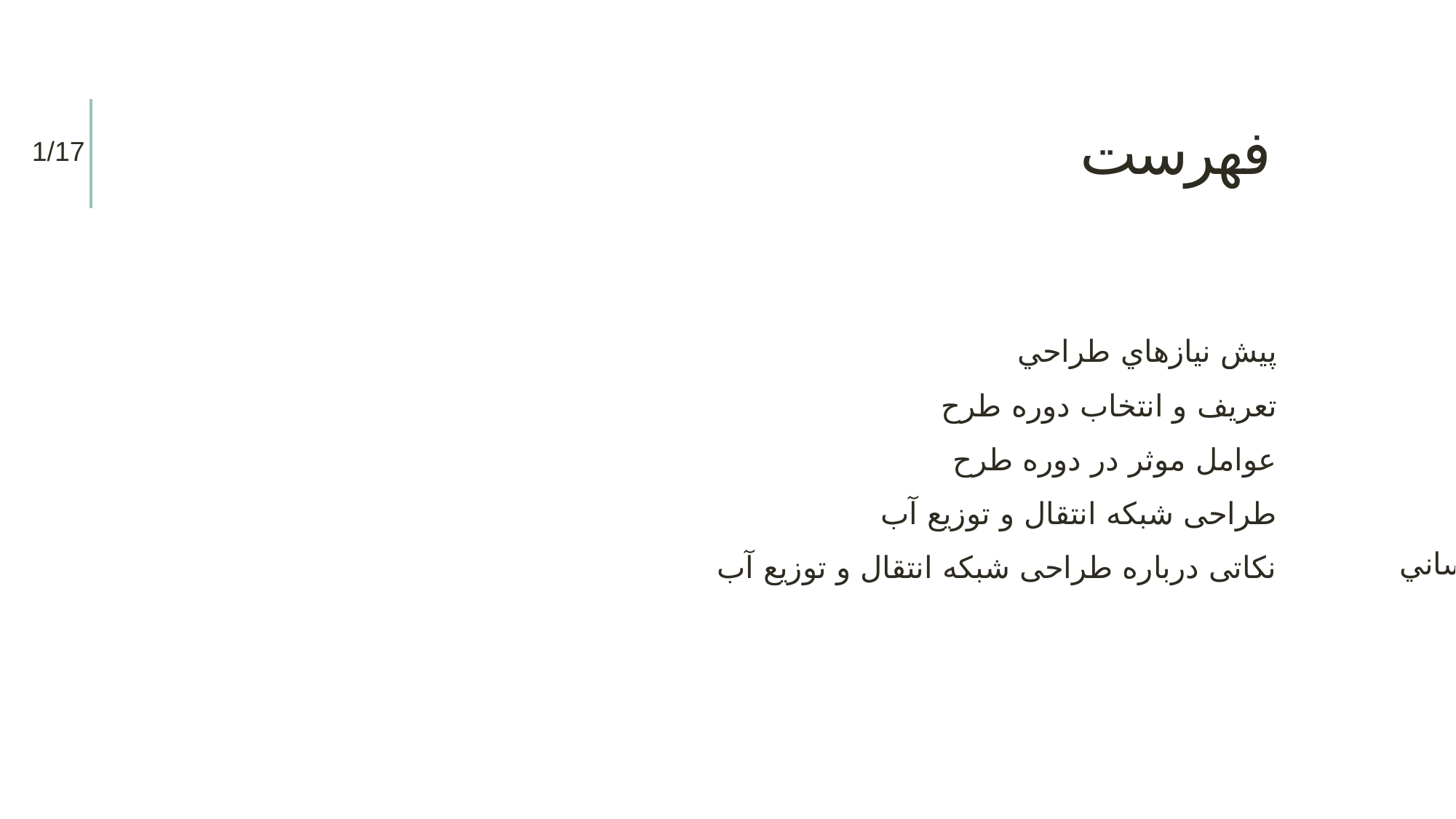

فهرست
1/17

پيش نيازهاي طراحي
تعريف و انتخاب دوره طرح
عوامل موثر در دوره طرح
طراحی شبکه انتقال و توزیع آب
نکاتی درباره طراحی شبکه انتقال و توزیع آب

مقدمه
اهمیت مسئله
شکل شبکه آبرسانی
آبرساني شهري
تعريف شبكه آبرساني
سامانه ها وتاسيسات اصلي آبرساني
وظايف شبكه آبرساني شهري